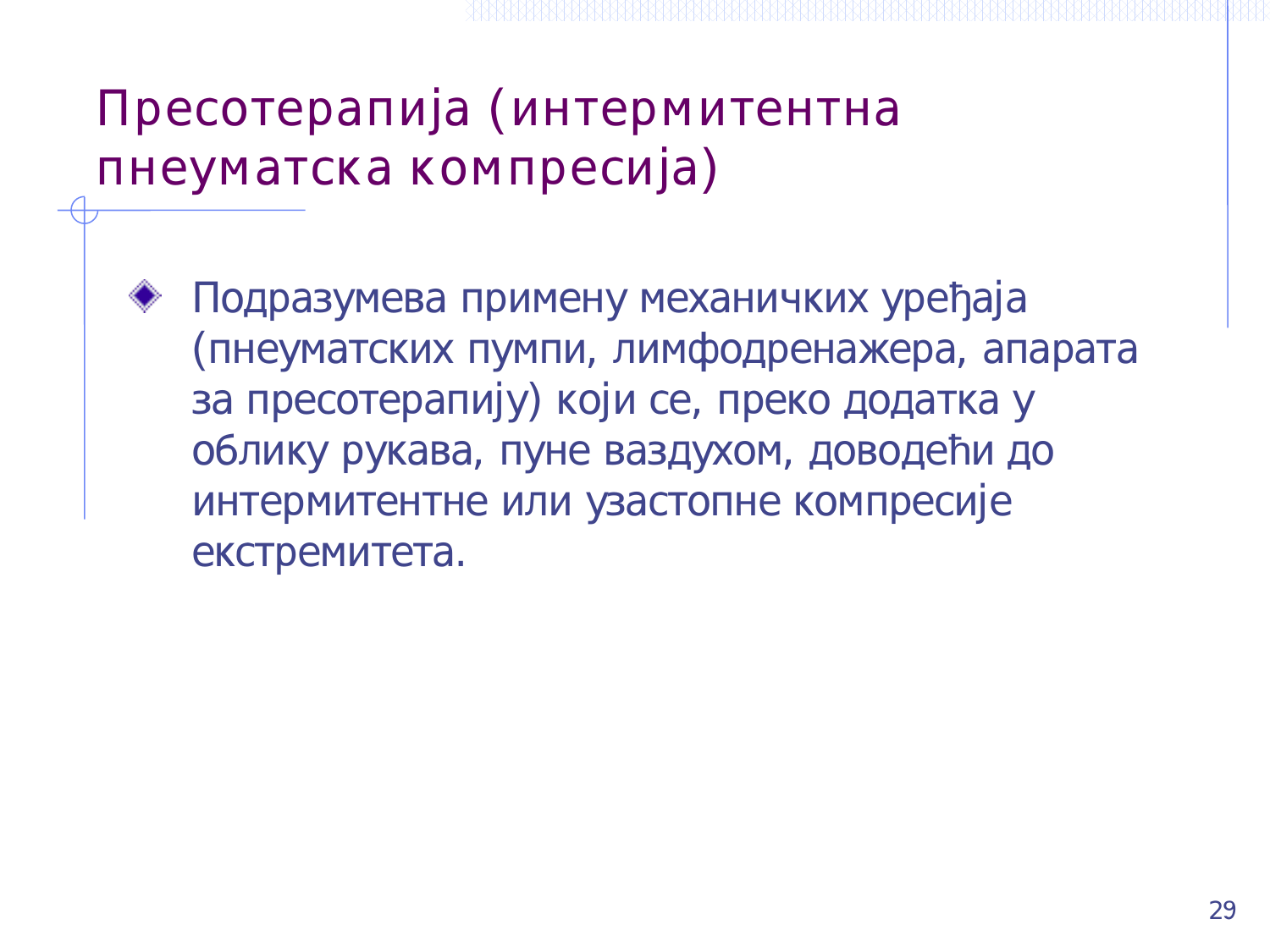

# Пресотерапија (интермитентна пнеуматска компресија)
Подразумева примену механичких уређаја (пнеуматских пумпи, лимфодренажера, апарата за пресотерапију) који се, преко додатка у облику рукава, пуне ваздухом, доводећи до интермитентне или узастопне компресије екстремитета.
29